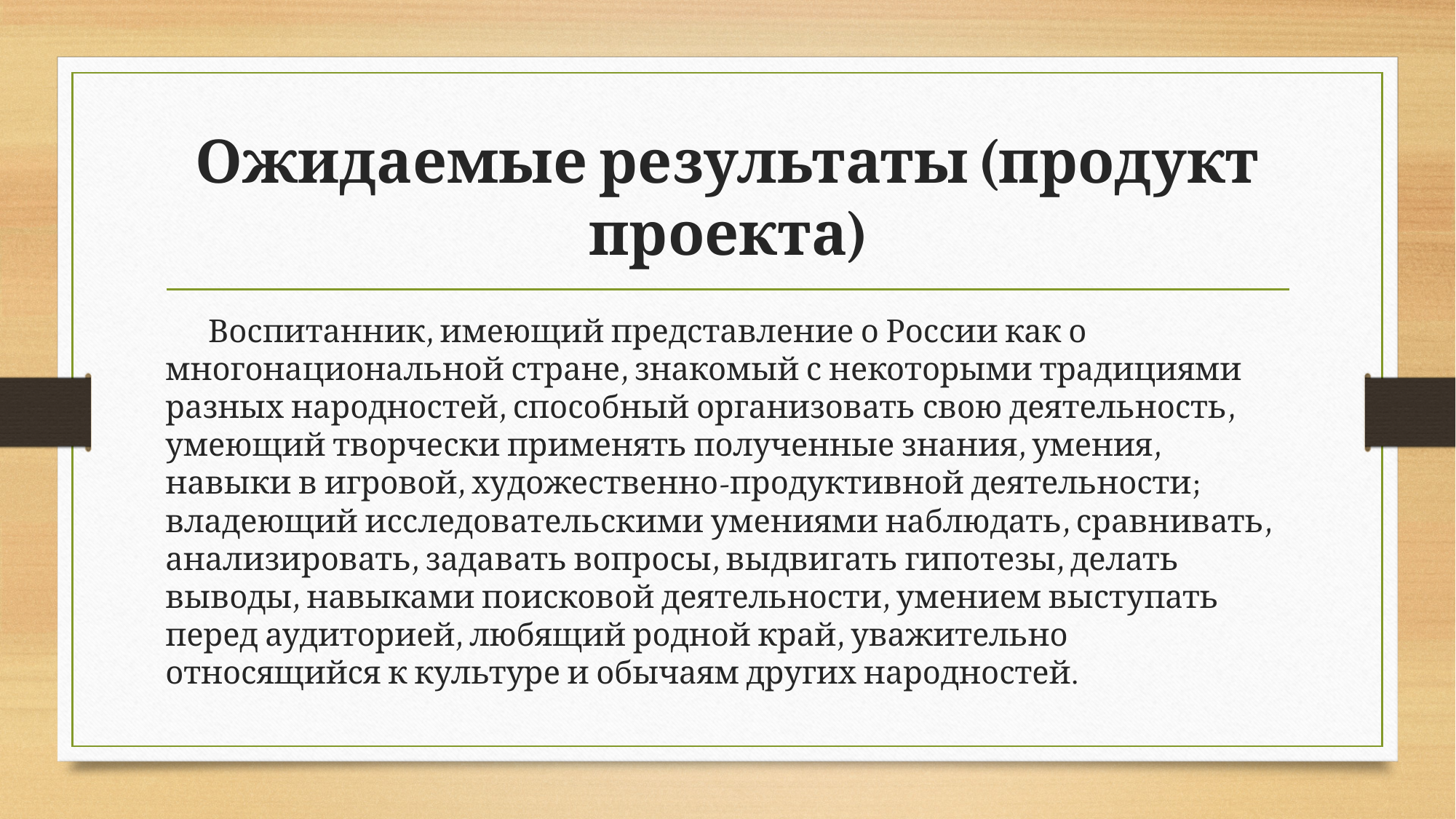

# Ожидаемые результаты (продукт проекта)
      Воспитанник, имеющий представление о России как о многонациональной стране, знакомый с некоторыми традициями разных народностей, способный организовать свою деятельность, умеющий творчески применять полученные знания, умения, навыки в игровой, художественно-продуктивной деятельности; владеющий исследовательскими умениями наблюдать, сравнивать, анализировать, задавать вопросы, выдвигать гипотезы, делать выводы, навыками поисковой деятельности, умением выступать перед аудиторией, любящий родной край, уважительно относящийся к культуре и обычаям других народностей.